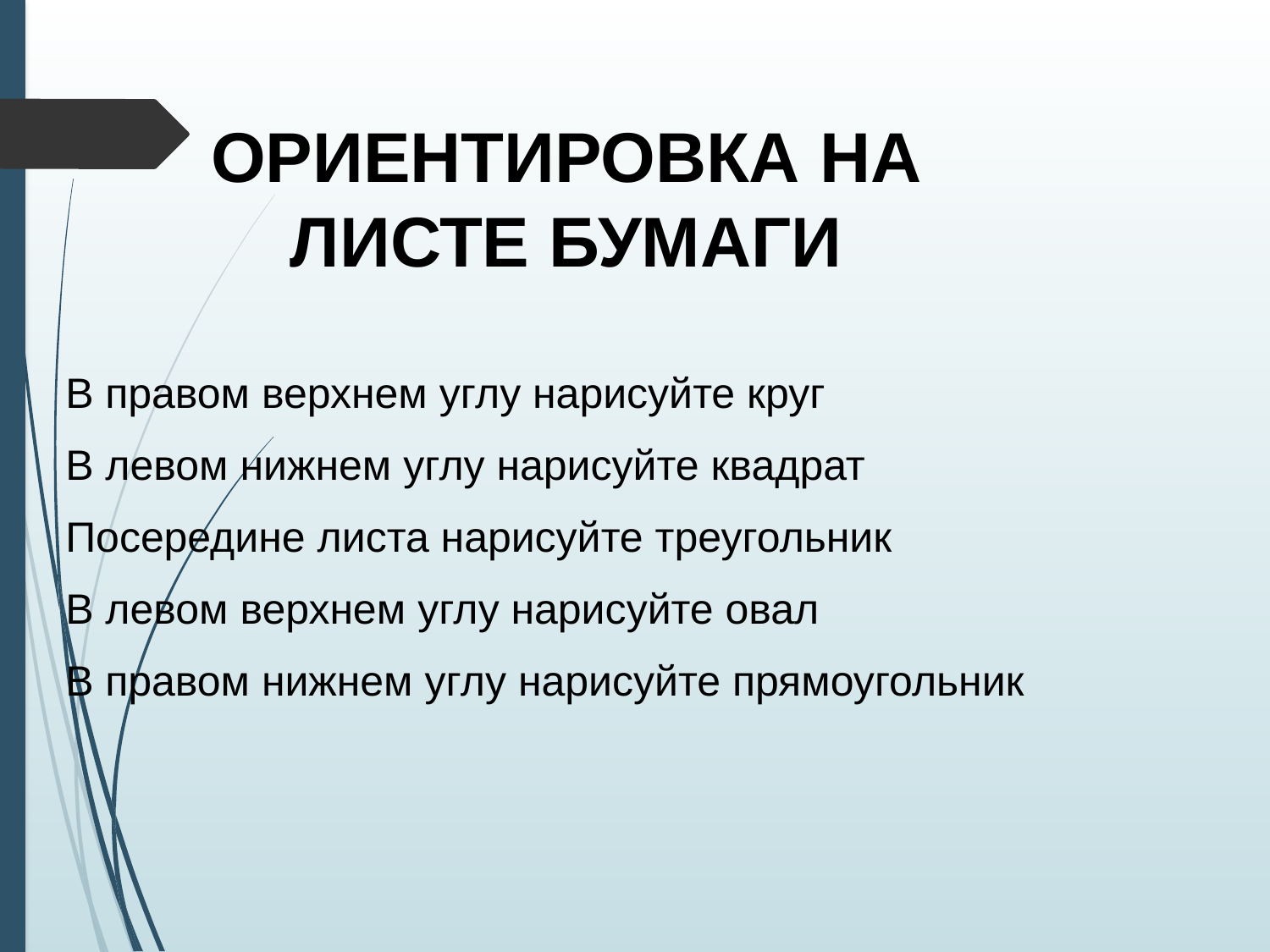

ОРИЕНТИРОВКА НА ЛИСТЕ БУМАГИ
В правом верхнем углу нарисуйте круг
В левом нижнем углу нарисуйте квадрат
Посередине листа нарисуйте треугольник
В левом верхнем углу нарисуйте овал
В правом нижнем углу нарисуйте прямоугольник